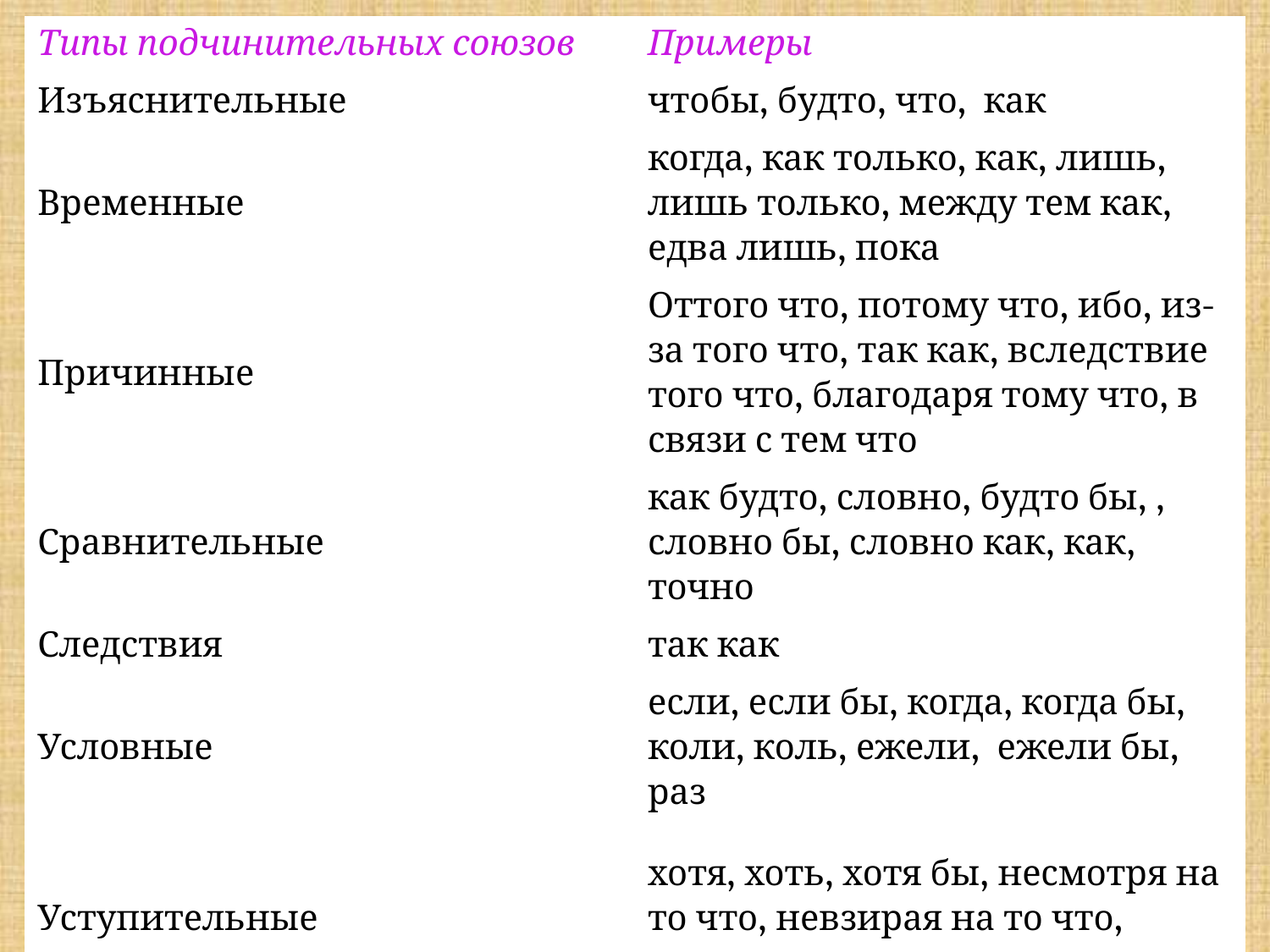

| Типы подчинительных союзов | Примеры |
| --- | --- |
| Изъяснительные | чтобы, будто, что,  как |
| Временные | когда, как только, как, лишь, лишь только, между тем как, едва лишь, пока |
| Причинные | Оттого что, потому что, ибо, из-за того что, так как, вследствие того что, благодаря тому что, в связи с тем что |
| Сравнительные | как будто, словно, будто бы, , словно бы, словно как, как, точно |
| Следствия | так как |
| Условные | если, если бы, когда, когда бы, коли, коль, ежели,  ежели бы, раз |
| Уступительные | хотя, хоть, хотя бы, несмотря на то что, невзирая на то что, пусть, даром что |